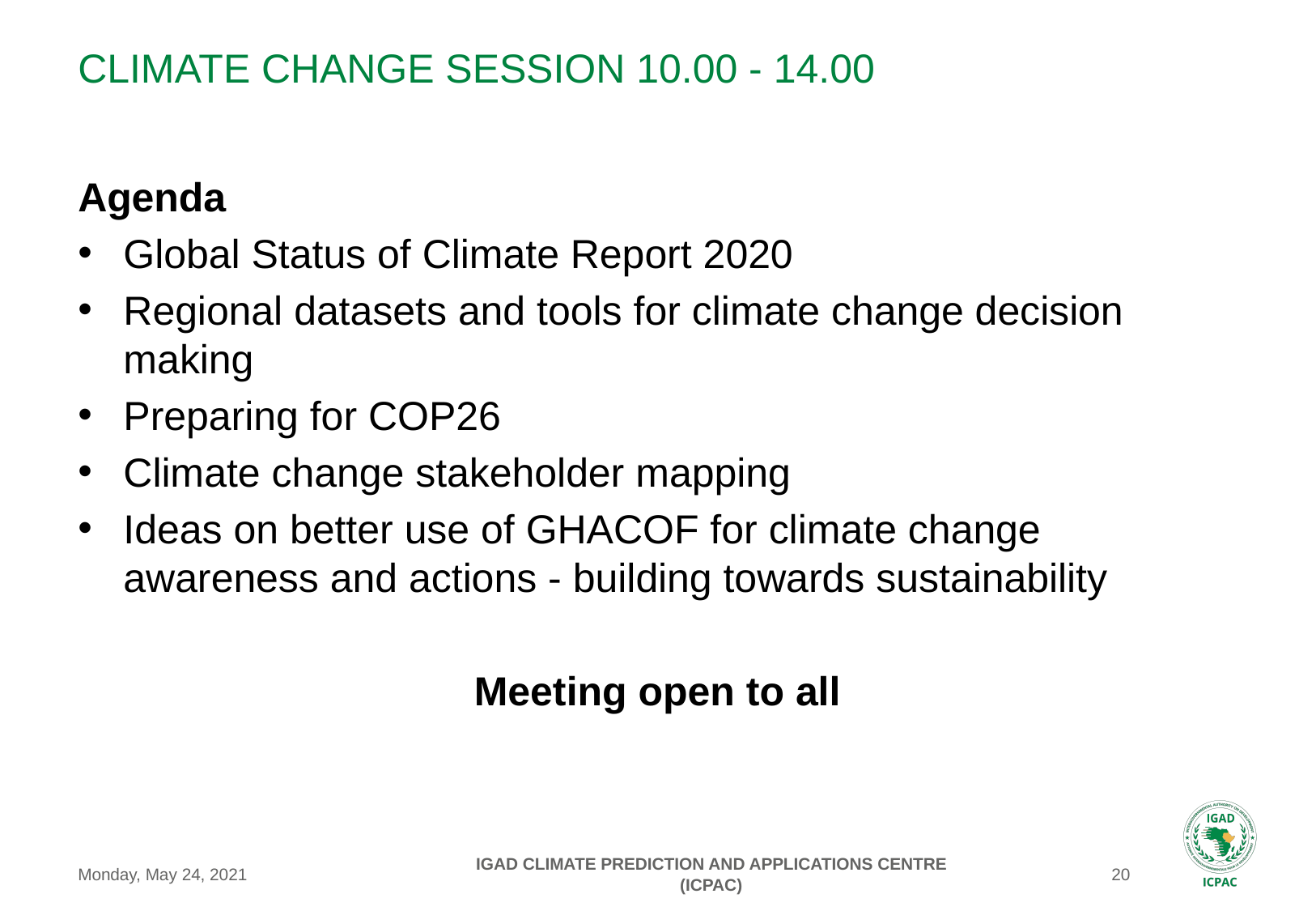

# CLIMATE CHANGE SESSION 10.00 - 14.00
Agenda
Global Status of Climate Report 2020
Regional datasets and tools for climate change decision making
Preparing for COP26
Climate change stakeholder mapping
Ideas on better use of GHACOF for climate change awareness and actions - building towards sustainability

Meeting open to all
Monday, May 24, 2021
IGAD CLIMATE PREDICTION AND APPLICATIONS CENTRE (ICPAC)
20